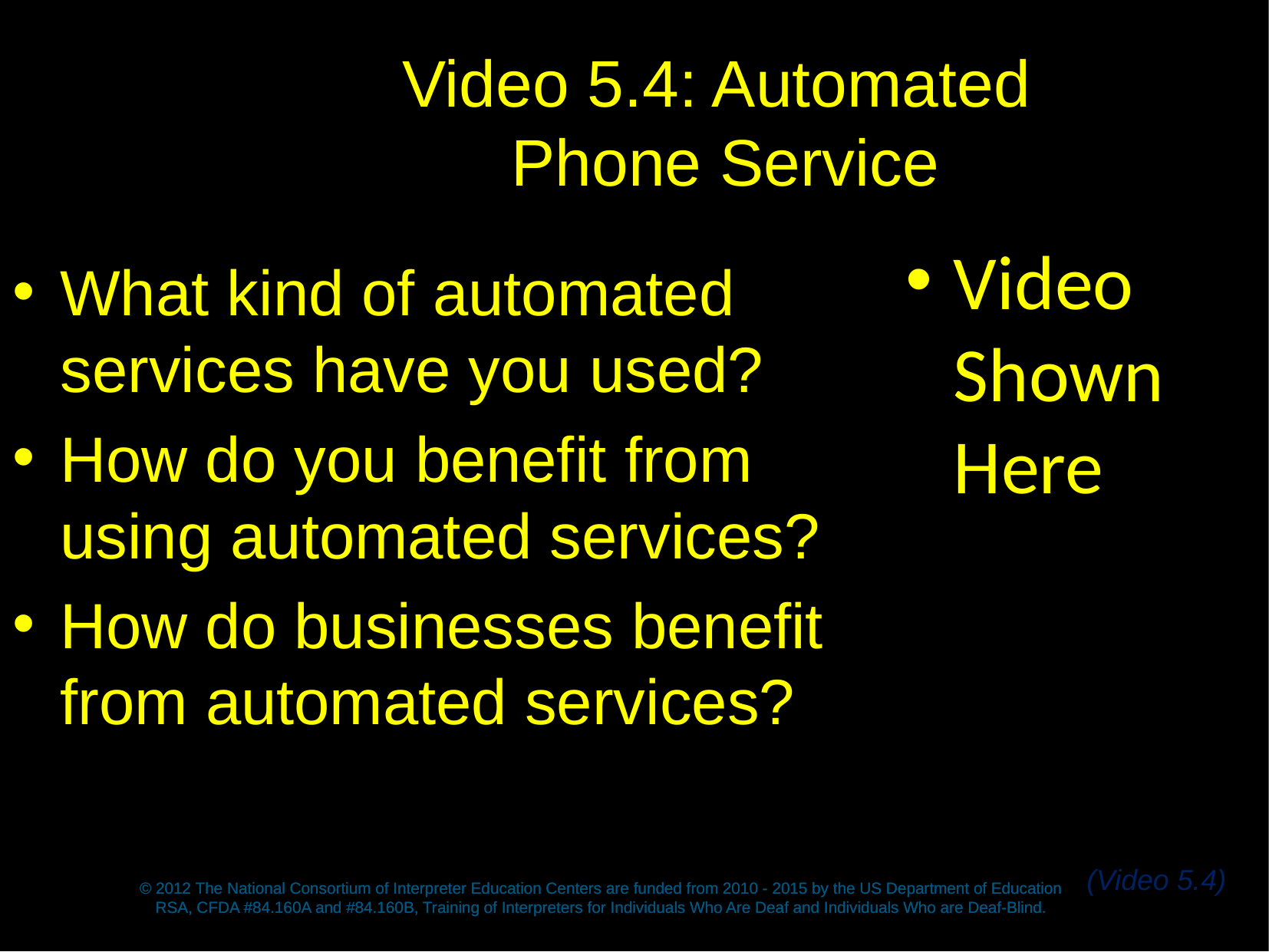

# Video 5.4: Automated Phone Service
Video Shown Here

What kind of automated services have you used?
How do you benefit from using automated services?
How do businesses benefit from automated services?
(Video 5.4)